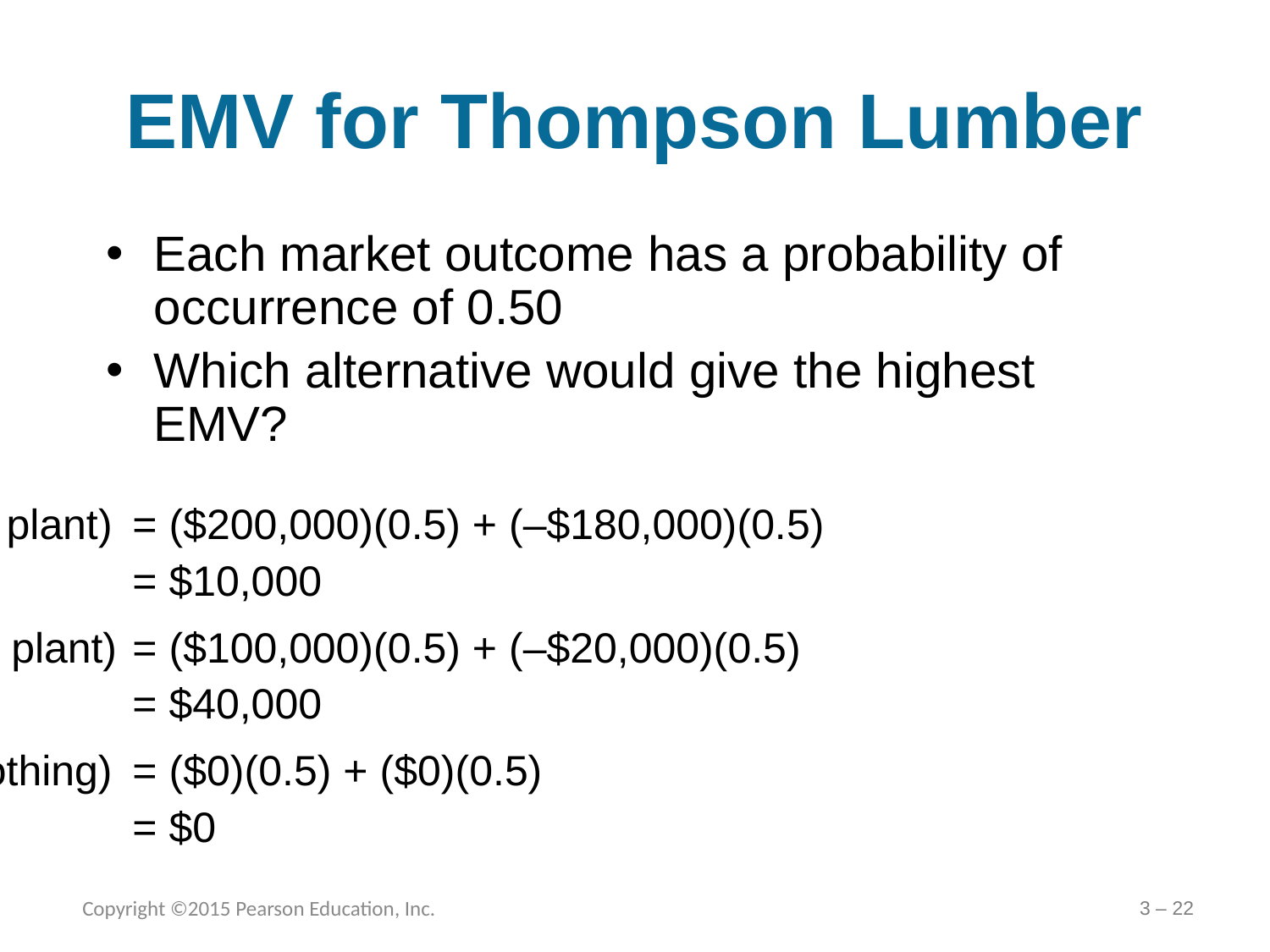

# EMV for Thompson Lumber
Each market outcome has a probability of occurrence of 0.50
Which alternative would give the highest EMV?
EMV (large plant)	= ($200,000)(0.5) + (–$180,000)(0.5)
	= $10,000
EMV (small plant)	= ($100,000)(0.5) + (–$20,000)(0.5)
	= $40,000
EMV (do nothing)	= ($0)(0.5) + ($0)(0.5)
	= $0
Copyright ©2015 Pearson Education, Inc.
3 – 22